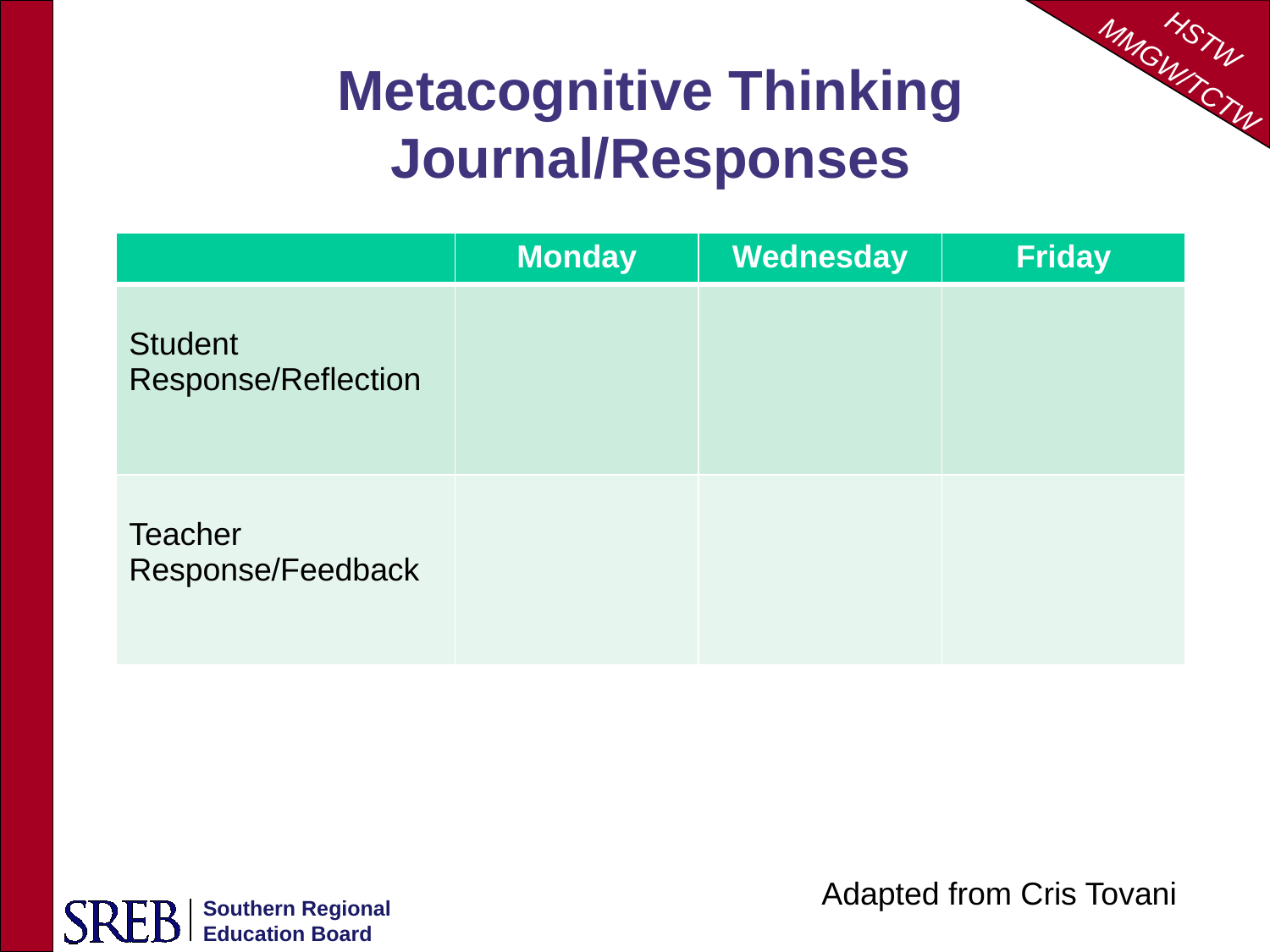

# Metacognitive Thinking Journal/Responses
|  | Monday | Wednesday | Friday |
| --- | --- | --- | --- |
| Student Response/Reflection |  |  |  |
| Teacher Response/Feedback |  |  |  |
Adapted from Cris Tovani